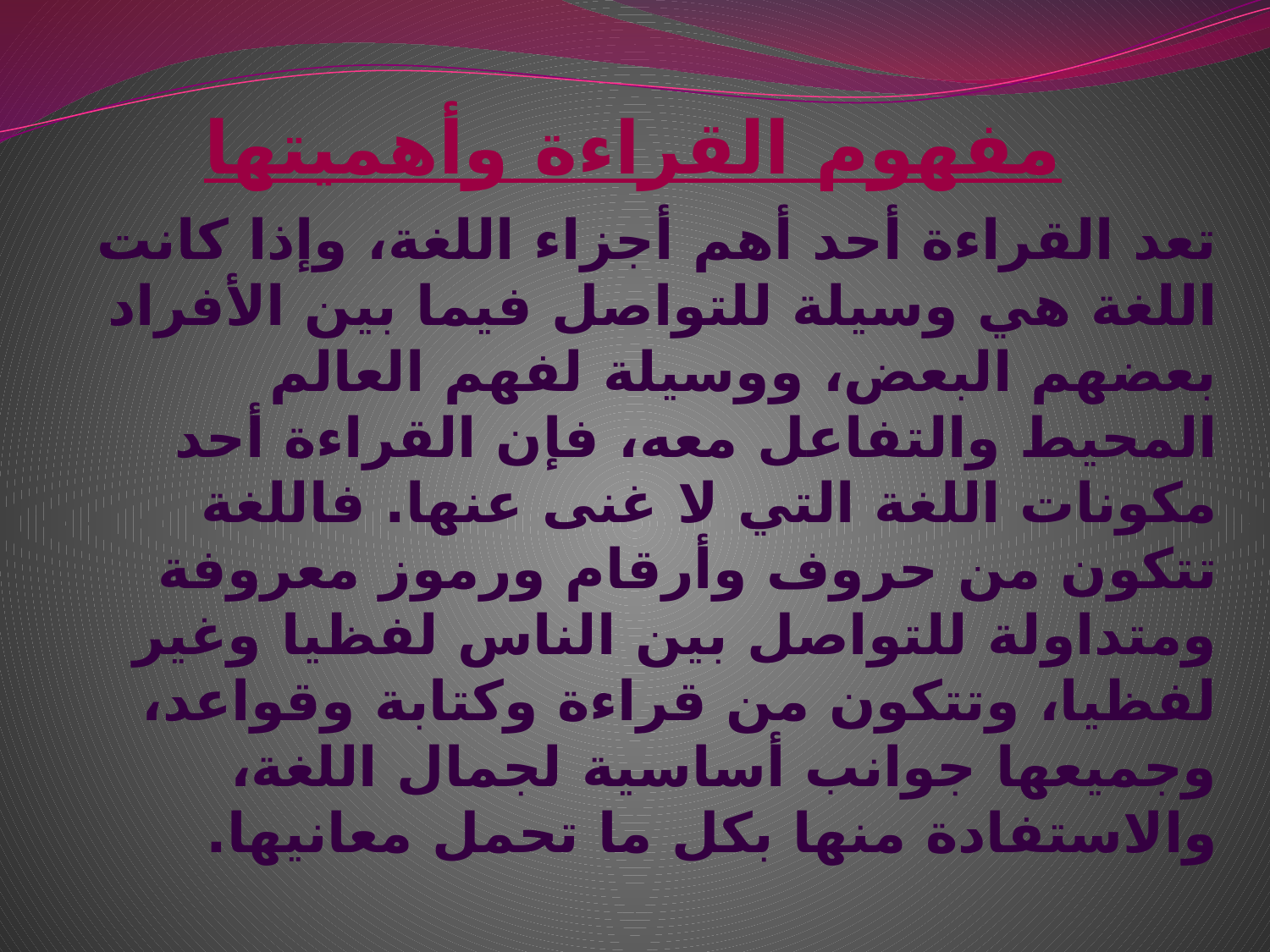

# مفهوم القراءة وأهميتها
تعد القراءة أحد أهم أجزاء اللغة، وإذا كانت اللغة هي وسيلة للتواصل فيما بين الأفراد بعضهم البعض، ووسيلة لفهم العالم المحيط والتفاعل معه، فإن القراءة أحد مكونات اللغة التي لا غنى عنها. فاللغة تتكون من حروف وأرقام ورموز معروفة ومتداولة للتواصل بين الناس لفظيا وغير لفظيا، وتتكون من قراءة وكتابة وقواعد، وجميعها جوانب أساسية لجمال اللغة، والاستفادة منها بكل ما تحمل معانيها.